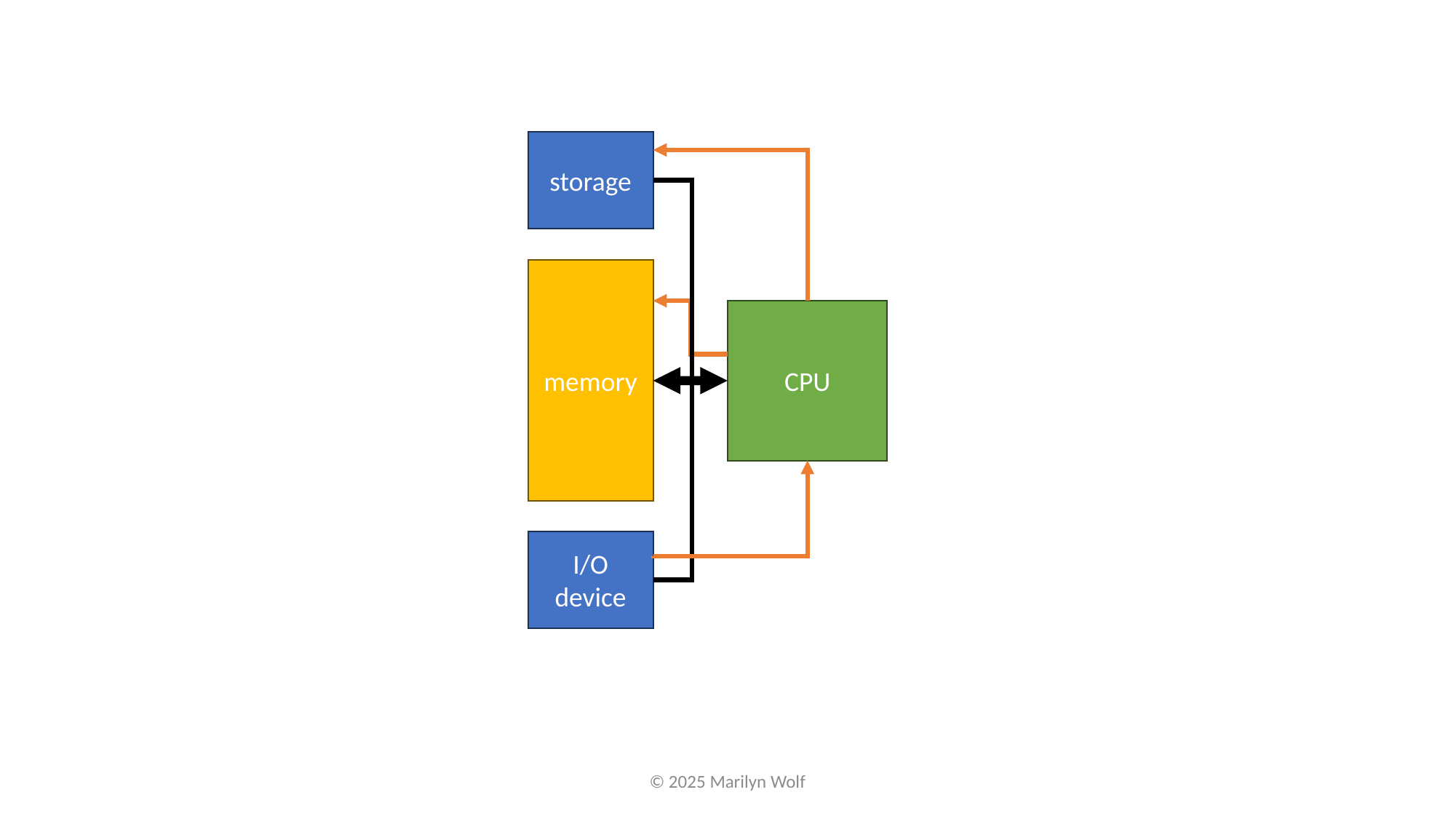

storage
memory
CPU
I/O device
© 2025 Marilyn Wolf